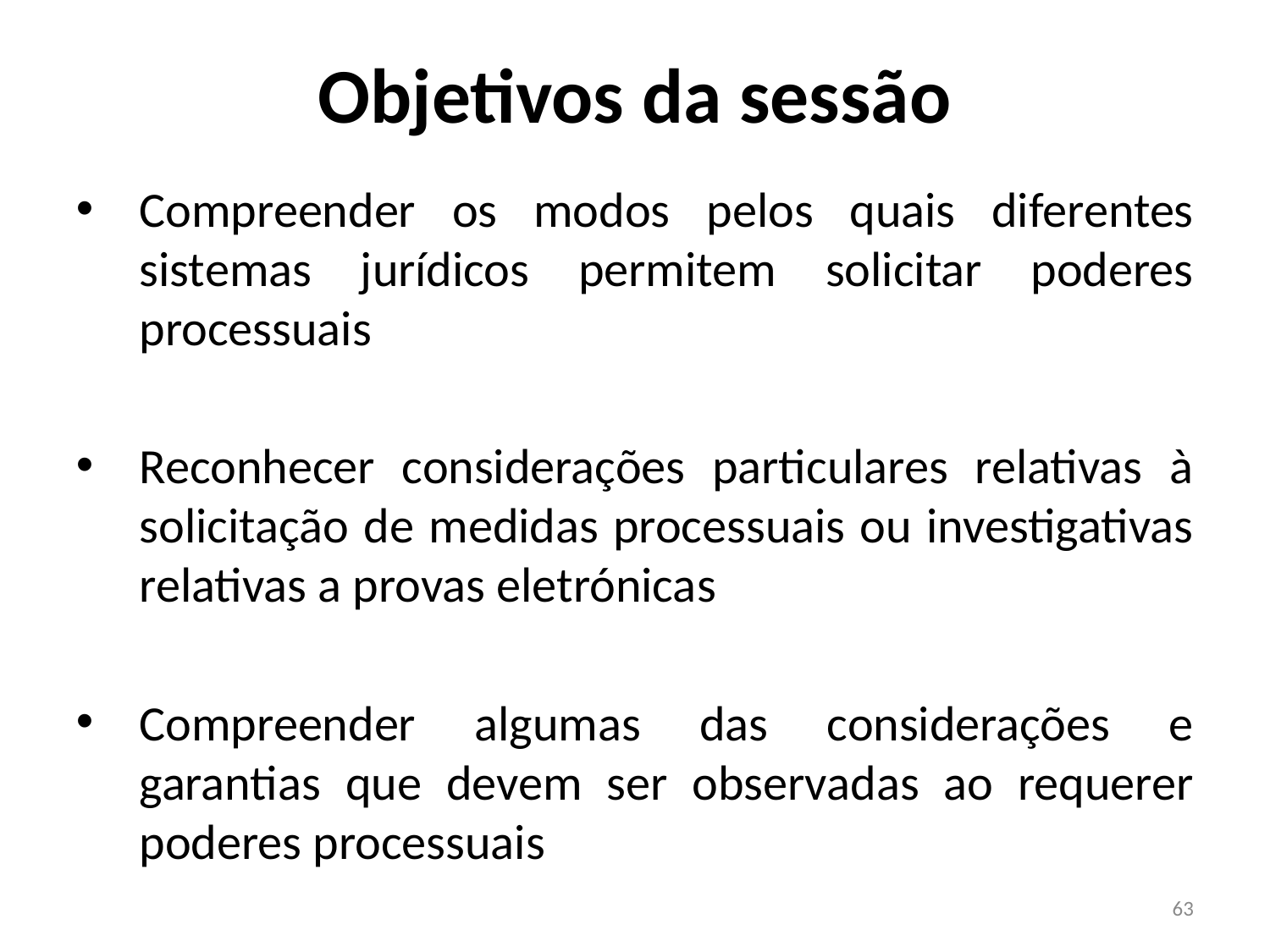

Objetivos da sessão
Compreender os modos pelos quais diferentes sistemas jurídicos permitem solicitar poderes processuais

Reconhecer considerações particulares relativas à solicitação de medidas processuais ou investigativas relativas a provas eletrónicas

Compreender algumas das considerações e garantias que devem ser observadas ao requerer poderes processuais
63